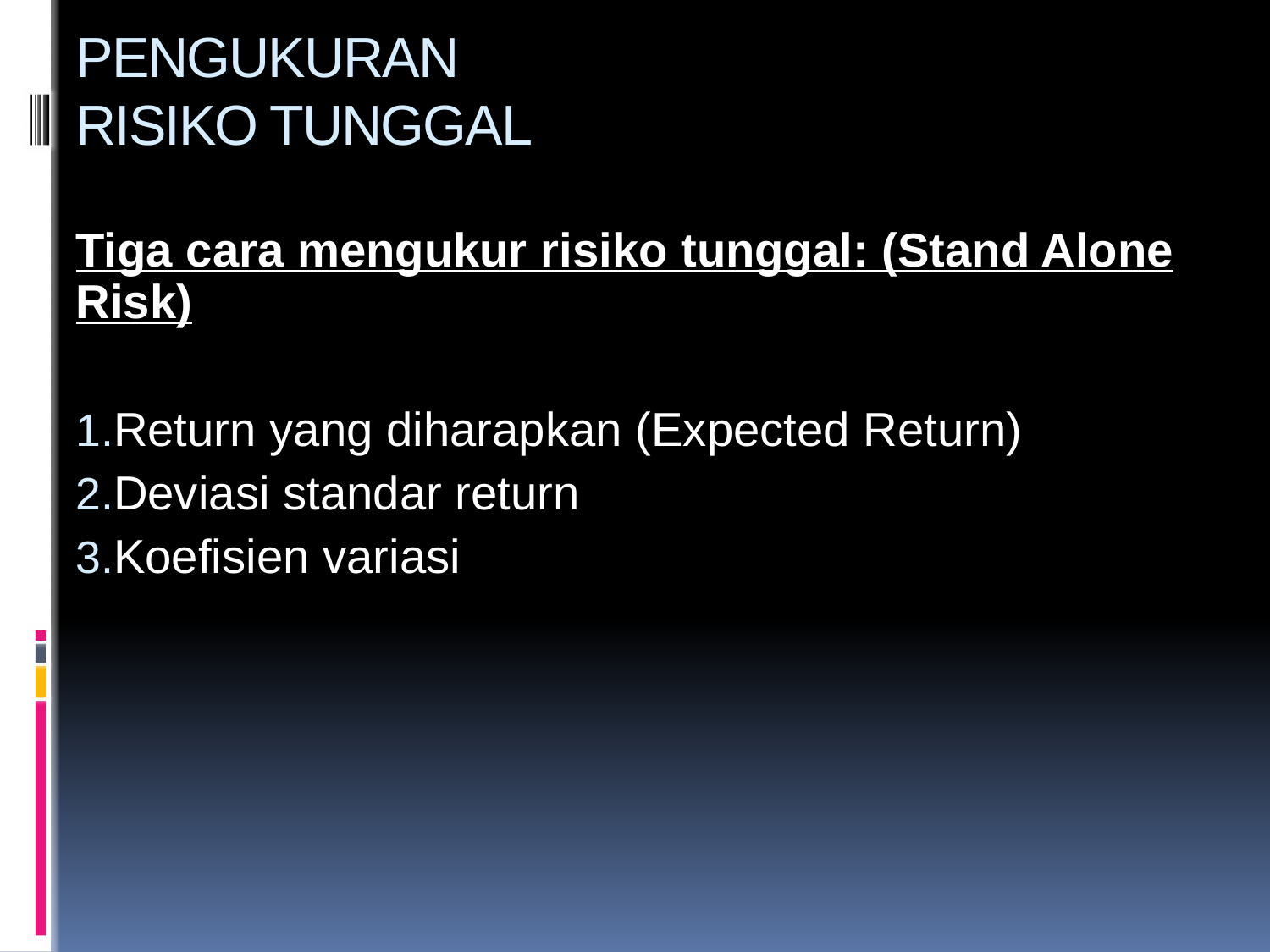

# PENGUKURAN RISIKO TUNGGAL

Tiga cara mengukur risiko tunggal: (Stand Alone Risk)

Return yang diharapkan (Expected Return)
Deviasi standar return
Koefisien variasi